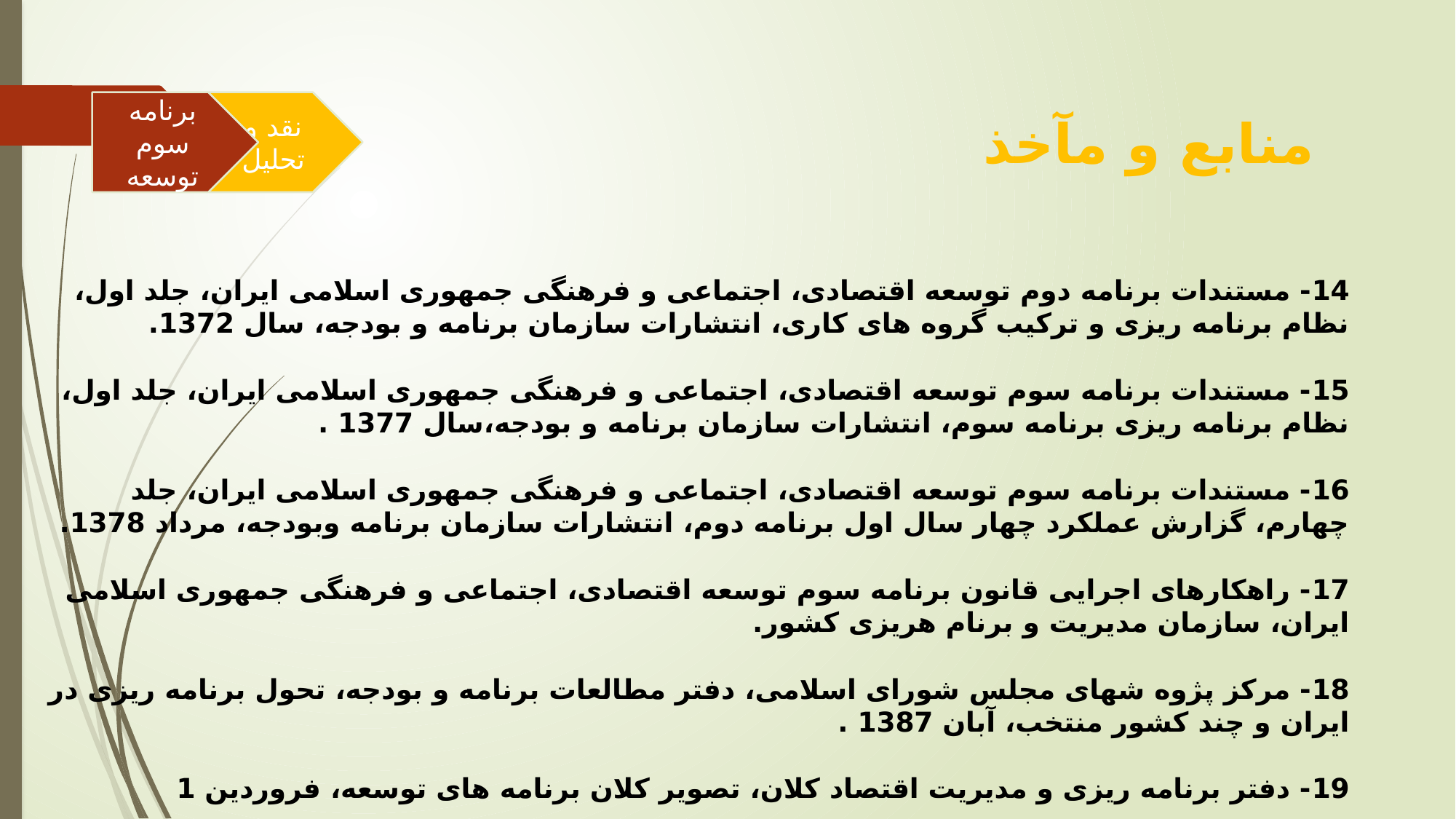

برنامه سوم توسعه
نقد و تحلیل
منابع و مآخذ
14- مستندات برنامه دوم توسعه اقتصادی، اجتماعی و فرهنگی جمهوری اسلامی ایران، جلد اول، نظام برنامه ریزی و تركیب گروه های كاری، انتشارات سازمان برنامه و بودجه، سال 1372.
15- مستندات برنامه سوم توسعه اقتصادی، اجتماعی و فرهنگی جمهوری اسلامی ایران، جلد اول، نظام برنامه ریزی برنامه سوم، انتشارات سازمان برنامه و بودجه،سال 1377 .
16- مستندات برنامه سوم توسعه اقتصادی، اجتماعی و فرهنگی جمهوری اسلامی ایران، جلد چهارم، گزارش عملكرد چهار سال اول برنامه دوم، انتشارات سازمان برنامه وبودجه، مرداد 1378.
17- راهكارهای اجرایی قانون برنامه سوم توسعه اقتصادی، اجتماعی و فرهنگی جمهوری اسلامی ایران، سازمان مدیریت و برنام هریزی كشور.
18- مركز پژوه شهای مجلس شورای اسلامی، دفتر مطالعات برنامه و بودجه، تحول برنامه ریزی در ایران و چند كشور منتخب، آبان 1387 .
19- دفتر برنامه ریزی و مدیریت اقتصاد كلان، تصویر كلان برنامه های توسعه، فروردین 1